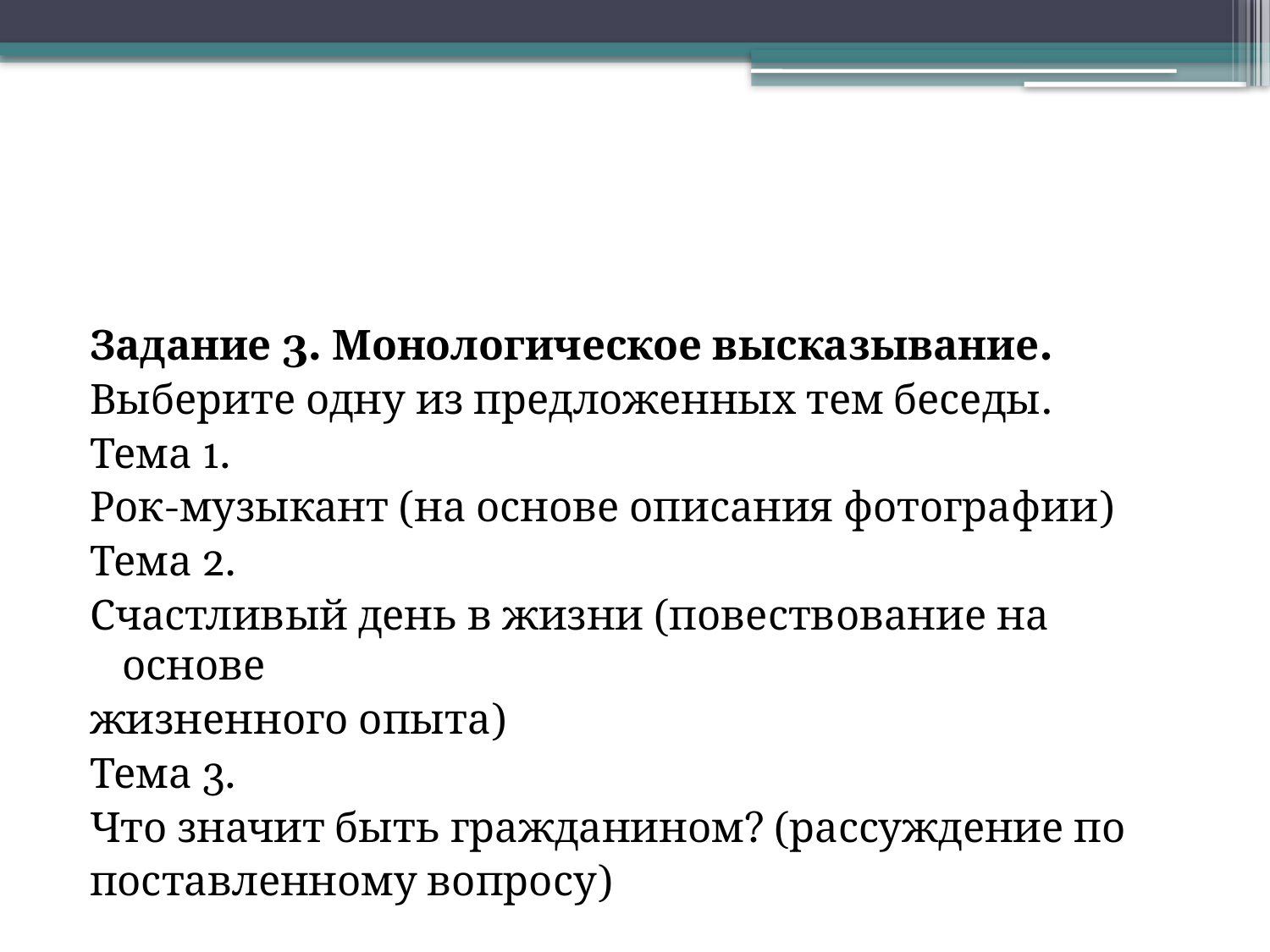

#
Задание 3. Монологическое высказывание.
Выберите одну из предложенных тем беседы.
Тема 1.
Рок-музыкант (на основе описания фотографии)
Тема 2.
Счастливый день в жизни (повествование на основе
жизненного опыта)
Тема 3.
Что значит быть гражданином? (рассуждение по
поставленному вопросу)